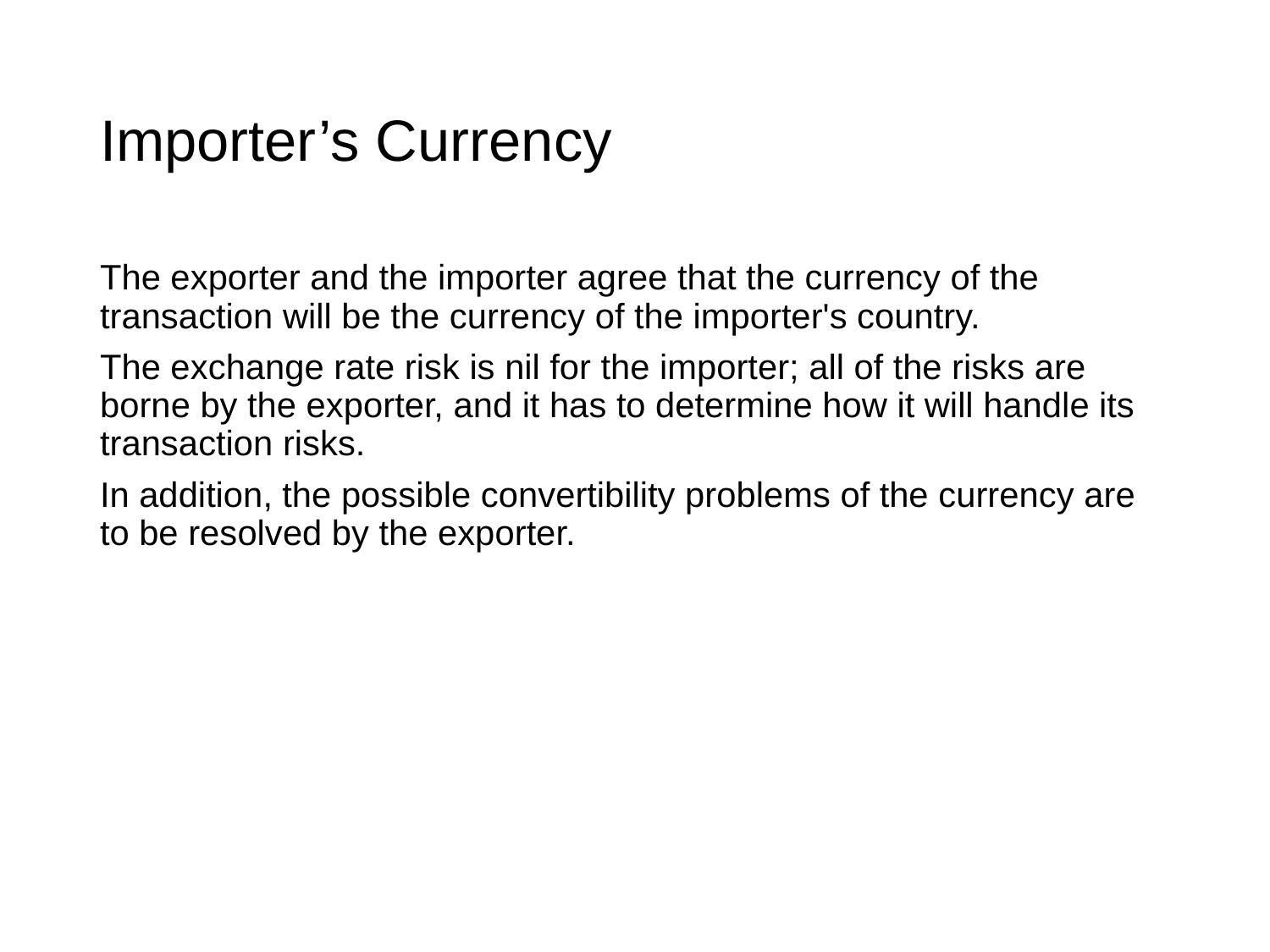

# Importer’s Currency
The exporter and the importer agree that the currency of the transaction will be the currency of the importer's country.
The exchange rate risk is nil for the importer; all of the risks are borne by the exporter, and it has to determine how it will handle its transaction risks.
In addition, the possible convertibility problems of the currency are to be resolved by the exporter.